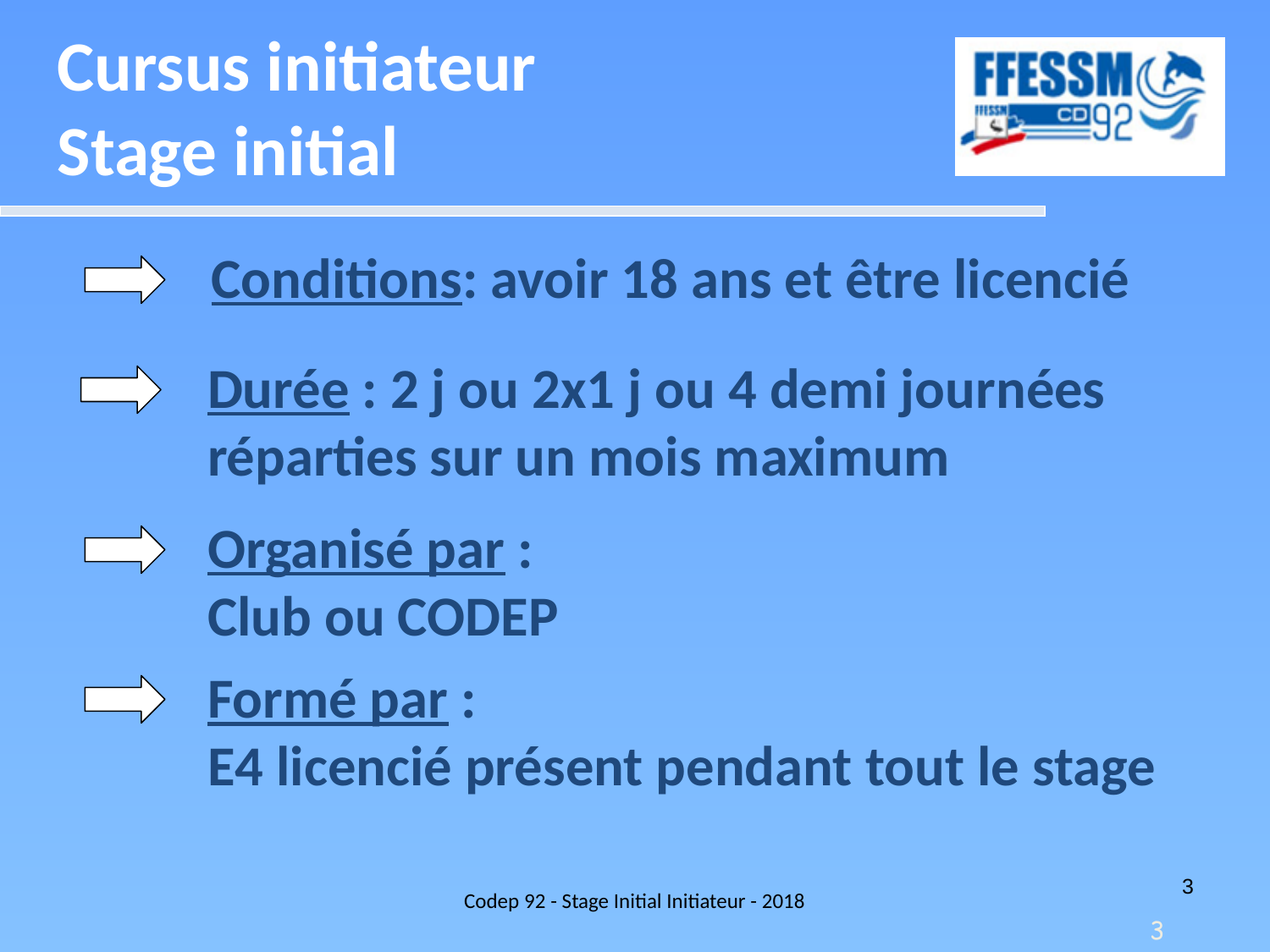

Cursus initiateur
Stage initial
Conditions: avoir 18 ans et être licencié

Durée : 2 j ou 2x1 j ou 4 demi journées réparties sur un mois maximum

Organisé par :
Club ou CODEP

Formé par :
E4 licencié présent pendant tout le stage

Codep 92 - Stage Initial Initiateur - 2018
3
3